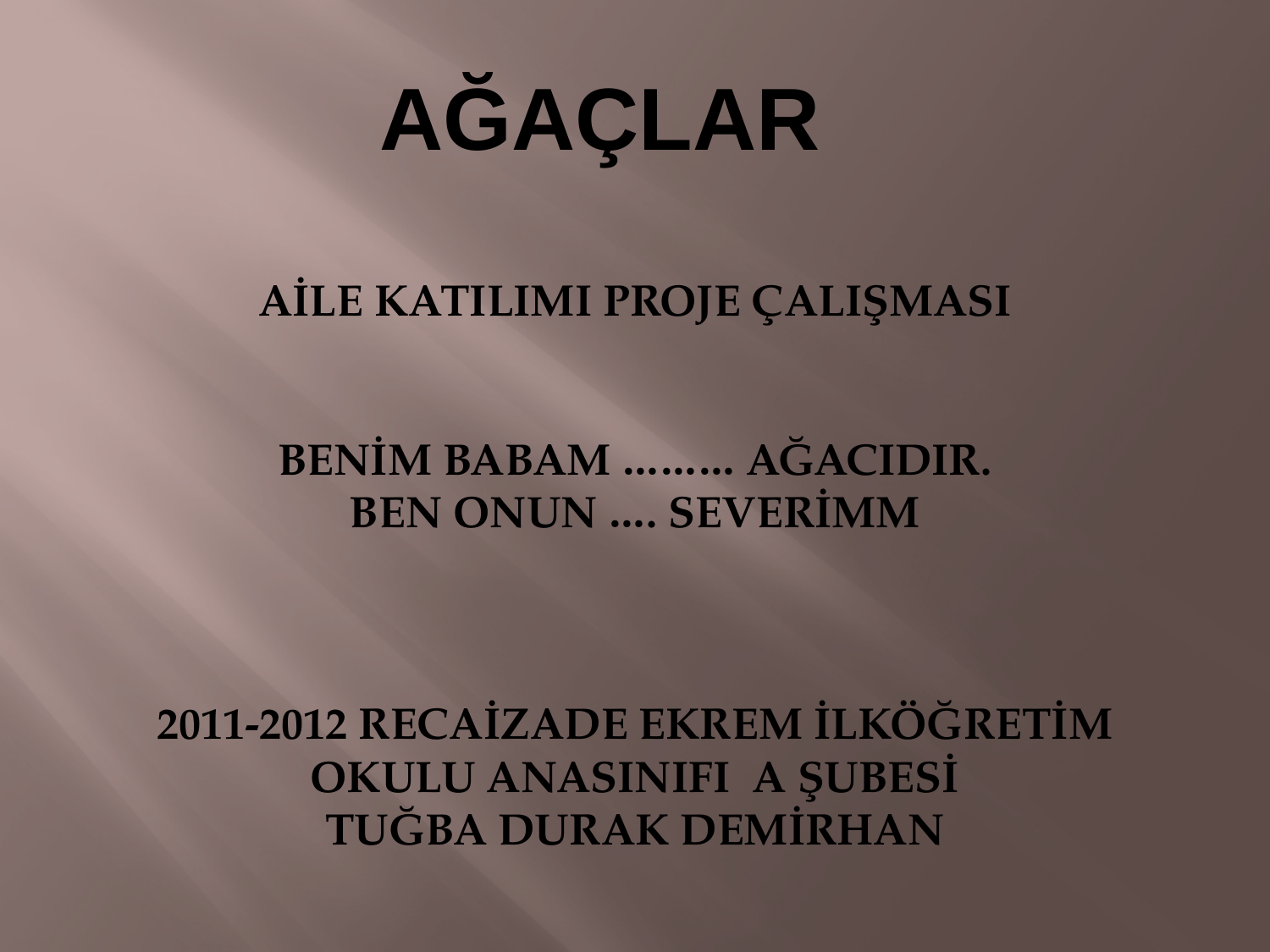

AĞAÇLAR
AİLE KATILIMI PROJE ÇALIŞMASI

BENİM BABAM ……… AĞACIDIR.
BEN ONUN …. SEVERİMM

2011-2012 RECAİZADE EKREM İLKÖĞRETİM OKULU ANASINIFI  A ŞUBESİ
TUĞBA DURAK DEMİRHAN